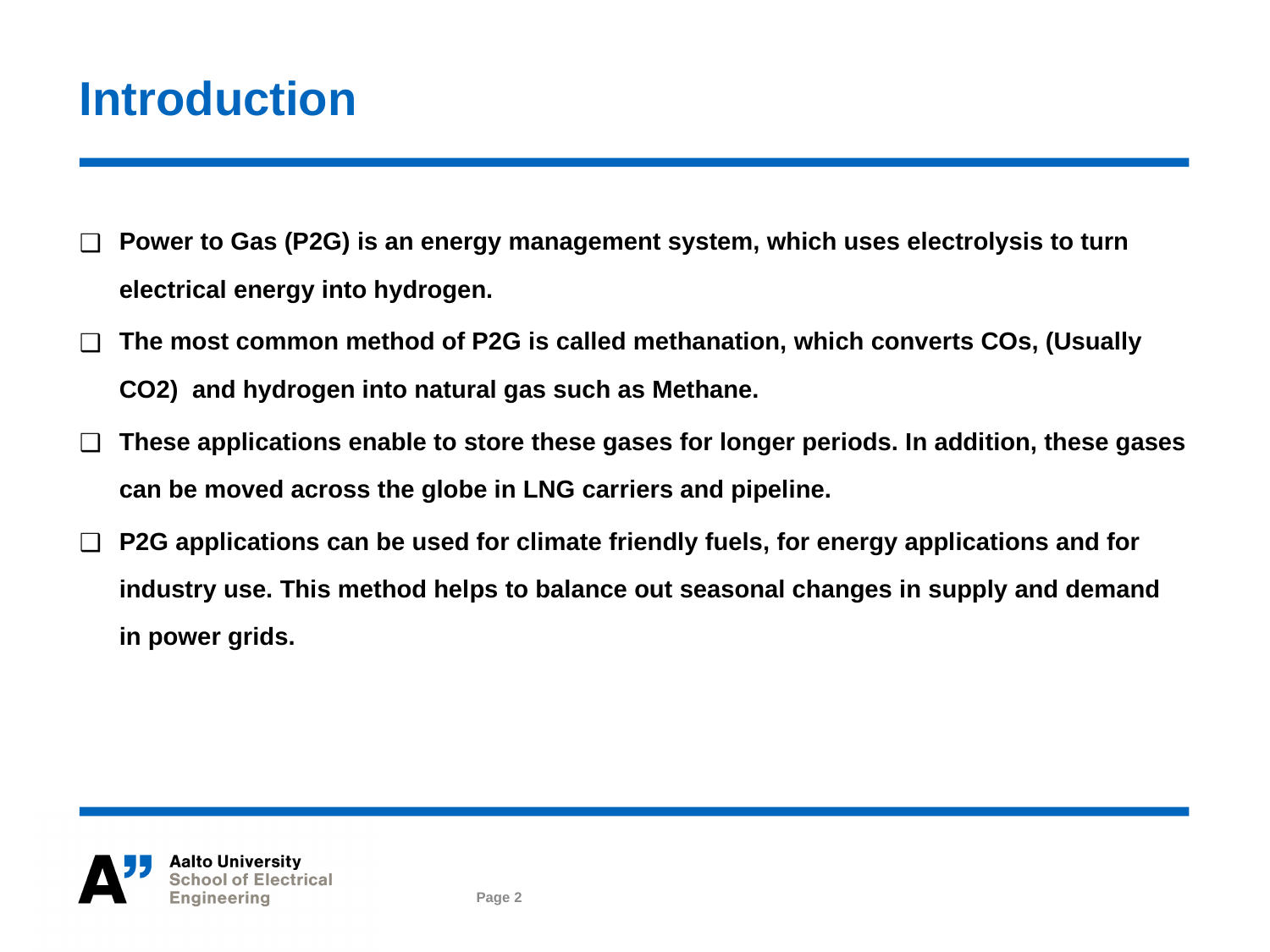

# Introduction
Power to Gas (P2G) is an energy management system, which uses electrolysis to turn electrical energy into hydrogen.
The most common method of P2G is called methanation, which converts COs, (Usually CO2)  and hydrogen into natural gas such as Methane.
These applications enable to store these gases for longer periods. In addition, these gases can be moved across the globe in LNG carriers and pipeline.
P2G applications can be used for climate friendly fuels, for energy applications and for industry use. This method helps to balance out seasonal changes in supply and demand in power grids.

Page 2